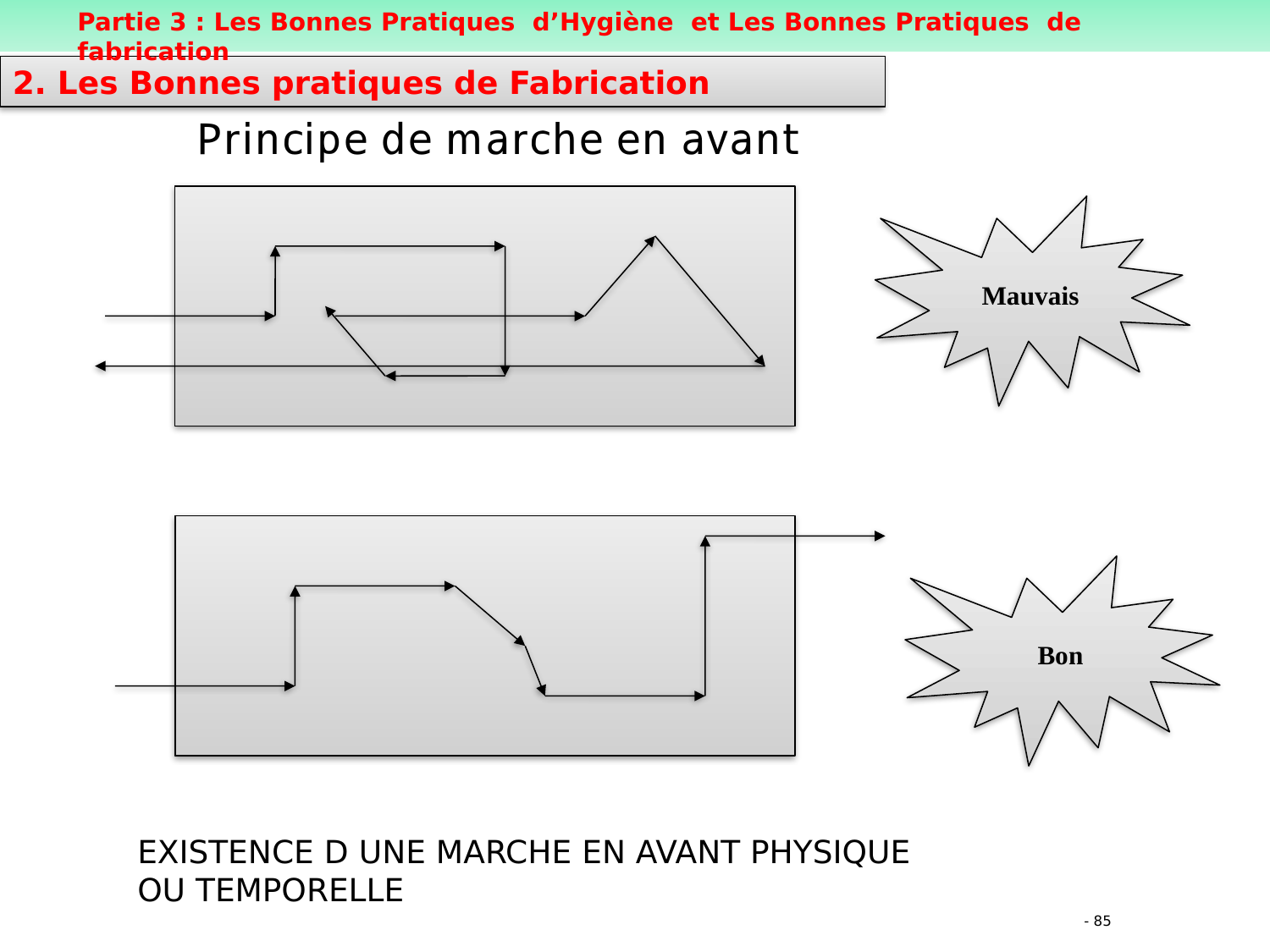

Partie 3 : Les Bonnes Pratiques  d’Hygiène  et Les Bonnes Pratiques  de fabrication
2. Les Bonnes pratiques de Fabrication
Principe de marche en avant

Mauvais

Bon

EXISTENCE D UNE MARCHE EN AVANT PHYSIQUE OU TEMPORELLE